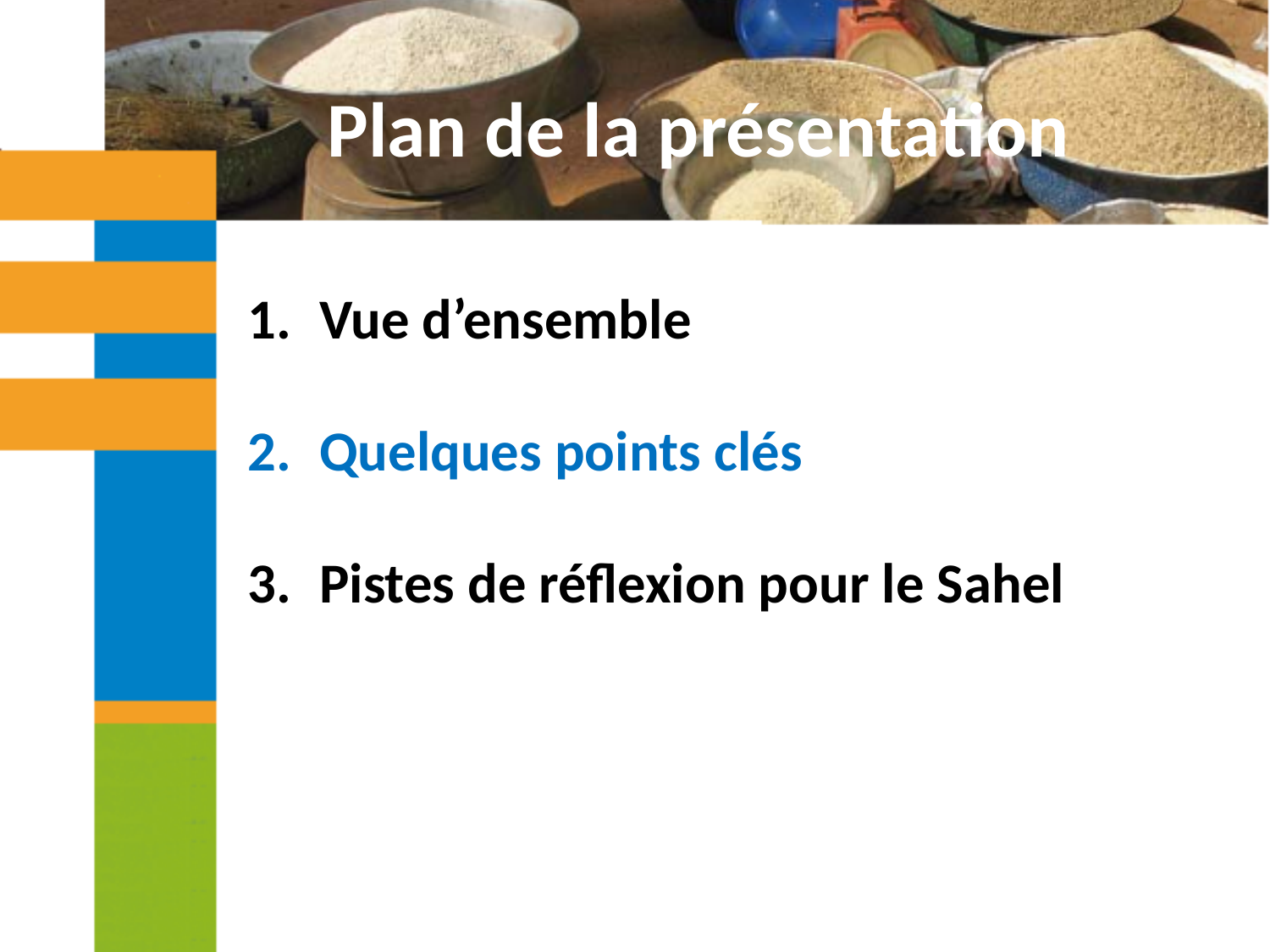

# Plan de la présentation
Vue d’ensemble
Quelques points clés
Pistes de réflexion pour le Sahel